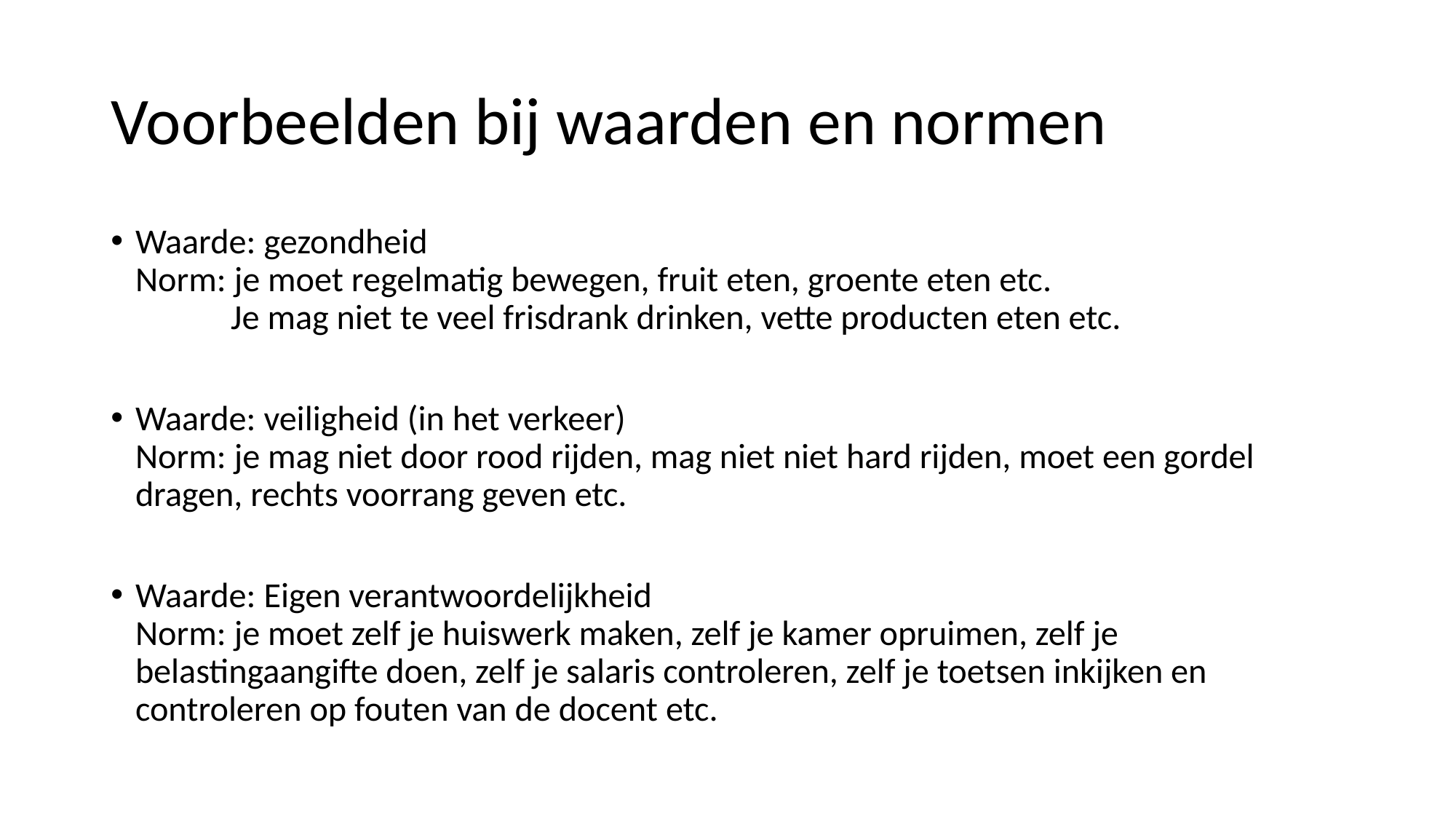

# Voorbeelden bij waarden en normen
Waarde: gezondheid
Norm: je moet regelmatig bewegen, fruit eten, groente eten etc.
            Je mag niet te veel frisdrank drinken, vette producten eten etc.

Waarde: veiligheid (in het verkeer)
Norm: je mag niet door rood rijden, mag niet niet hard rijden, moet een gordel dragen, rechts voorrang geven etc.

Waarde: Eigen verantwoordelijkheid
Norm: je moet zelf je huiswerk maken, zelf je kamer opruimen, zelf je belastingaangifte doen, zelf je salaris controleren, zelf je toetsen inkijken en controleren op fouten van de docent etc.